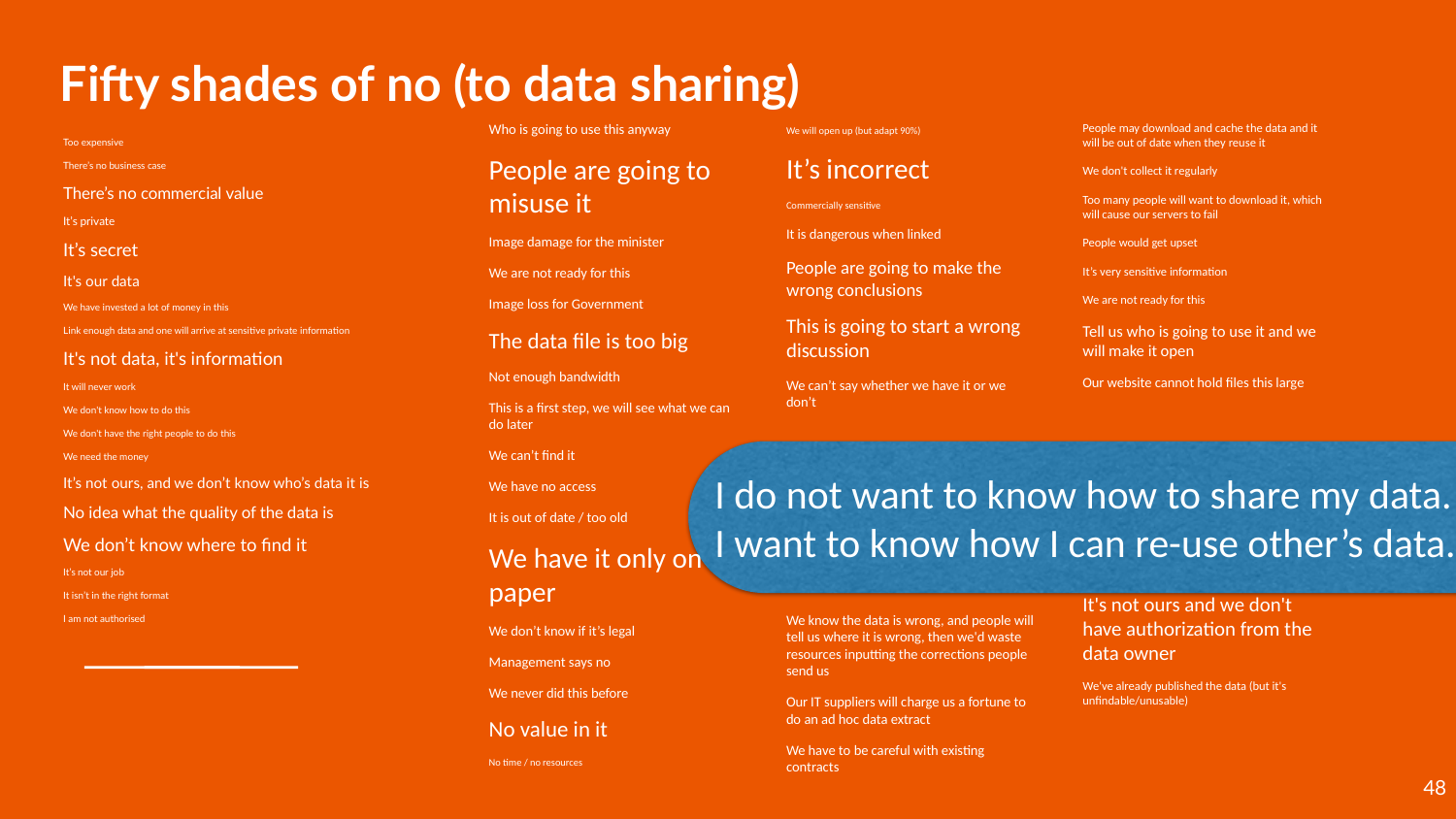

People may download and cache the data and it will be out of date when they reuse it
We don't collect it regularly
Too many people will want to download it, which will cause our servers to fail
People would get upset
It’s very sensitive information
We are not ready for this
Tell us who is going to use it and we will make it open
Our website cannot hold files this large

It's not ours and we don't have authorization from the data owner
We've already published the data (but it's unfindable/unusable)

Fifty shades of no (to data sharing)
Who is going to use this anyway
People are going to misuse it
Image damage for the minister
We are not ready for this
Image loss for Government
The data file is too big
Not enough bandwidth
This is a first step, we will see what we can do later
We can’t find it
We have no access
It is out of date / too old
We have it only on paper
We don’t know if it’s legal
Management says no
We never did this before
No value in it
No time / no resources

We will open up (but adapt 90%)
It’s incorrect
Commercially sensitive
It is dangerous when linked
People are going to make the wrong conclusions
This is going to start a wrong discussion
We can’t say whether we have it or we don’t

We know the data is wrong, and people will tell us where it is wrong, then we'd waste resources inputting the corrections people send us
Our IT suppliers will charge us a fortune to do an ad hoc data extract
We have to be careful with existing contracts

Too expensive
There’s no business case
There’s no commercial value
It’s private
It’s secret
It's our data
We have invested a lot of money in this
Link enough data and one will arrive at sensitive private information
It's not data, it's information
It will never work
We don't know how to do this
We don't have the right people to do this
We need the money
It’s not ours, and we don’t know who’s data it is
No idea what the quality of the data is
We don’t know where to find it
It’s not our job
It isn’t in the right format
I am not authorised

I do not want to know how to share my data.
I want to know how I can re-use other’s data.
48